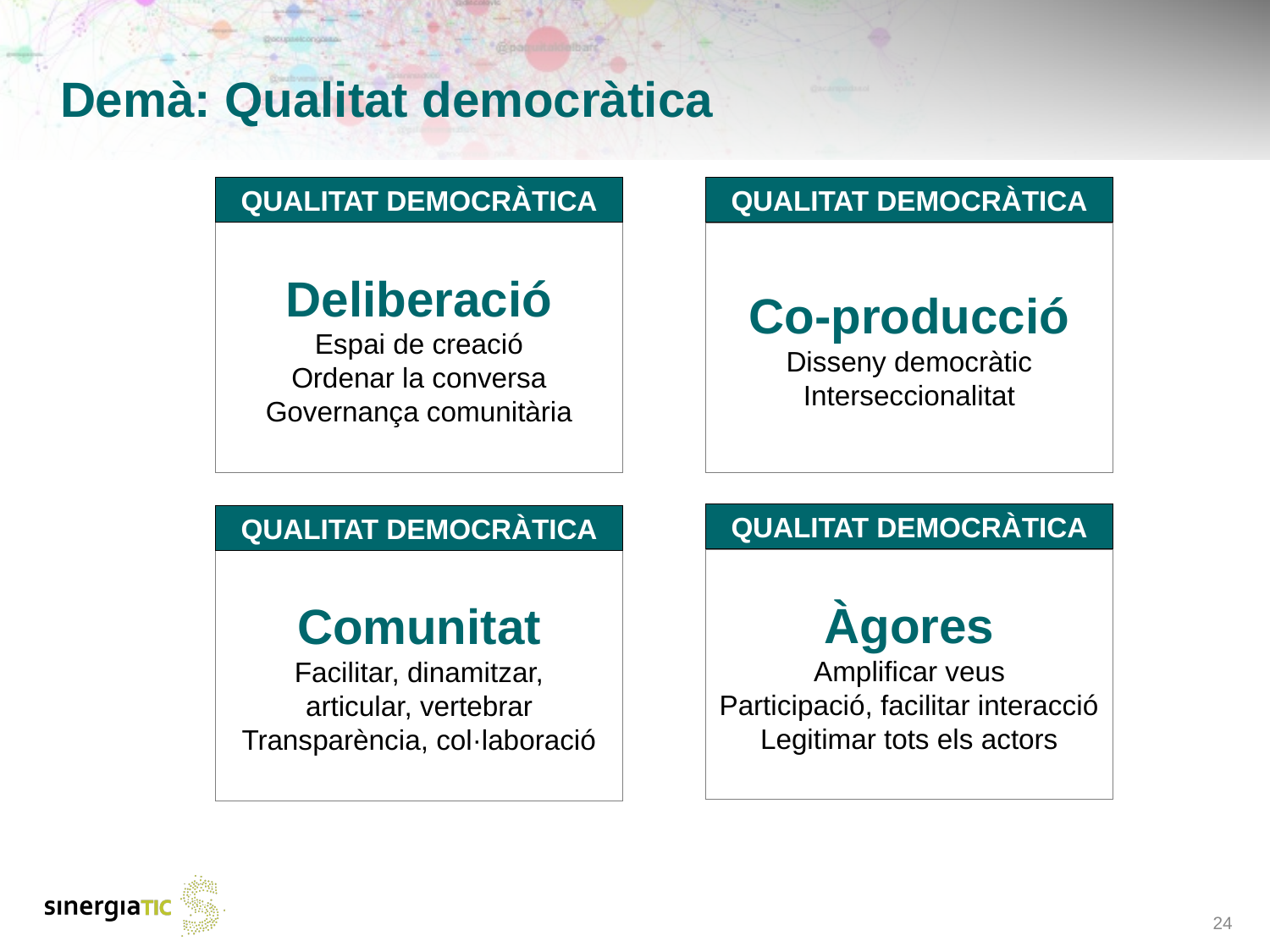

# Demà: Qualitat democràtica
Qualitat democràtica
Deliberació
Espai de creació
Ordenar la conversa
Governança comunitària
Qualitat democràtica
Co-producció
Disseny democràtic
Interseccionalitat
Qualitat democràtica
Àgores
Amplificar veus
Participació, facilitar interacció
Legitimar tots els actors
Qualitat democràtica
Comunitat
Facilitar, dinamitzar,
articular, vertebrar
Transparència, col·laboració